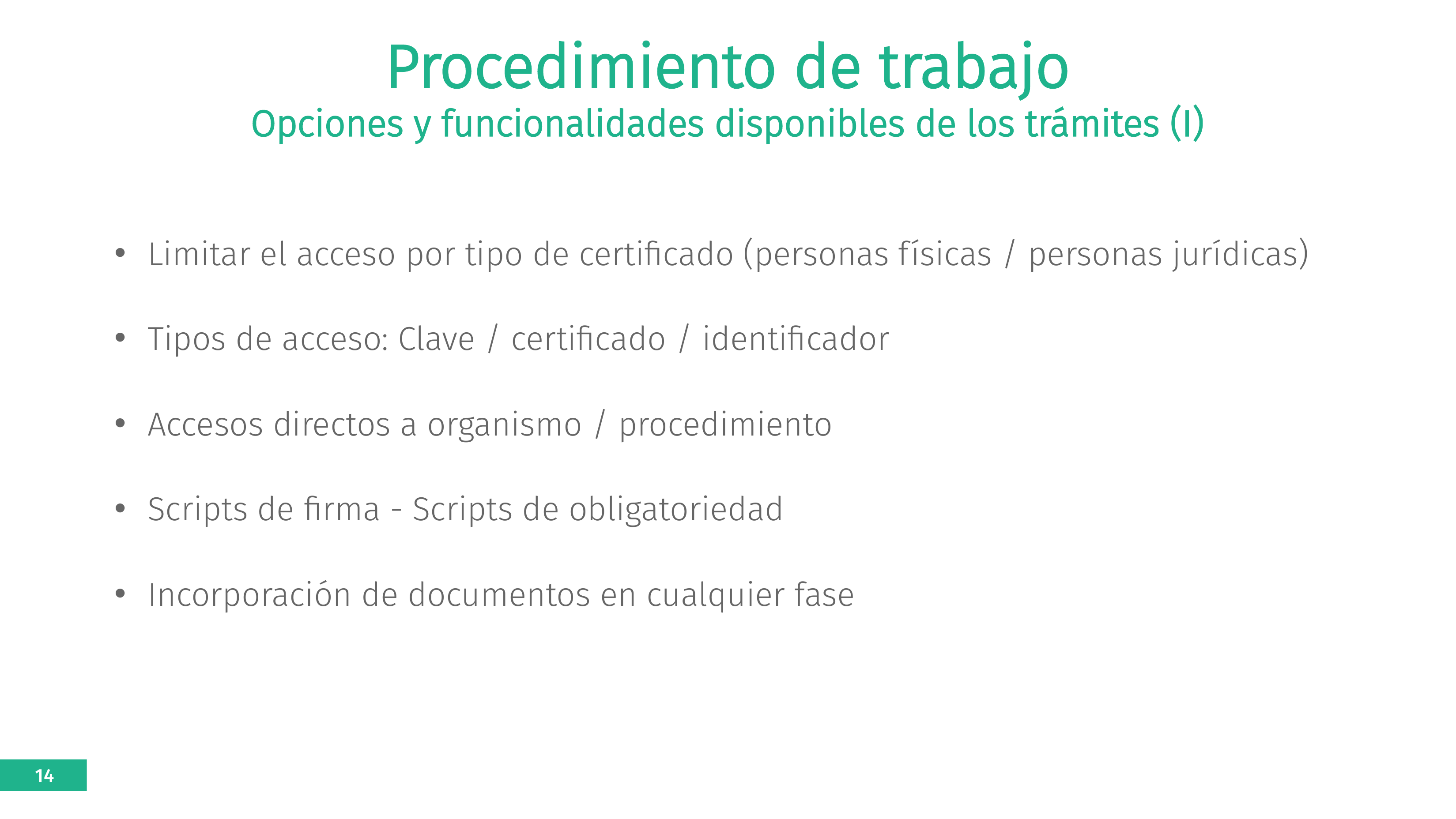

Procedimiento de trabajo
Opciones y funcionalidades disponibles de los trámites (I)

Limitar el acceso por tipo de certificado (personas físicas / personas jurídicas)

Tipos de acceso: Clave / certificado / identificador

Accesos directos a organismo / procedimiento

Scripts de firma - Scripts de obligatoriedad

Incorporación de documentos en cualquier fase

14